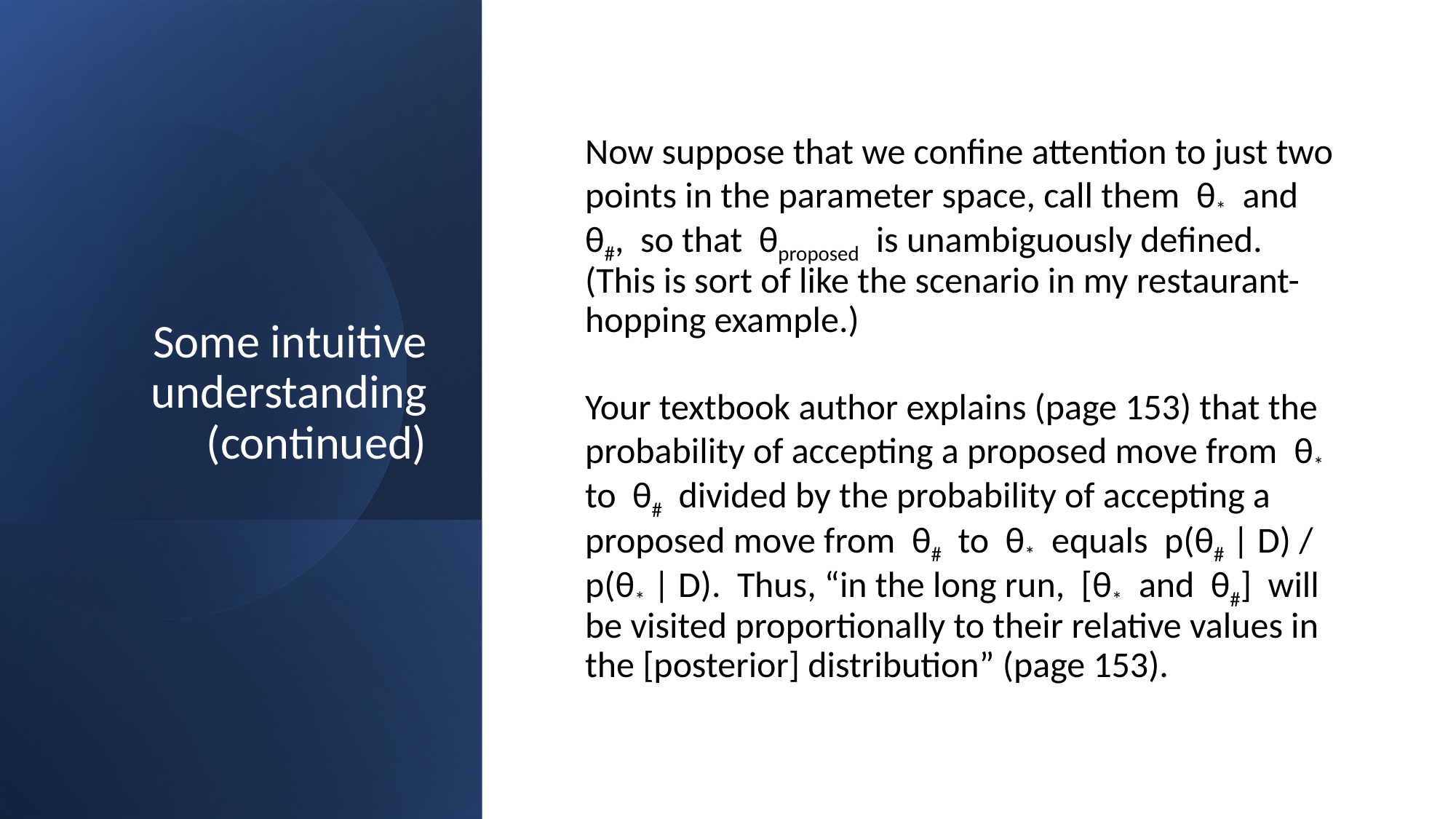

# Some intuitive understanding (continued)
Now suppose that we confine attention to just two points in the parameter space, call them  θ*  and  θ#,  so that  θproposed  is unambiguously defined.  (This is sort of like the scenario in my restaurant-hopping example.)
Your textbook author explains (page 153) that the probability of accepting a proposed move from  θ*  to  θ#  divided by the probability of accepting a proposed move from  θ#  to  θ*  equals  p(θ# | D) / p(θ* | D).  Thus, “in the long run,  [θ*  and  θ#]  will be visited proportionally to their relative values in the [posterior] distribution” (page 153).